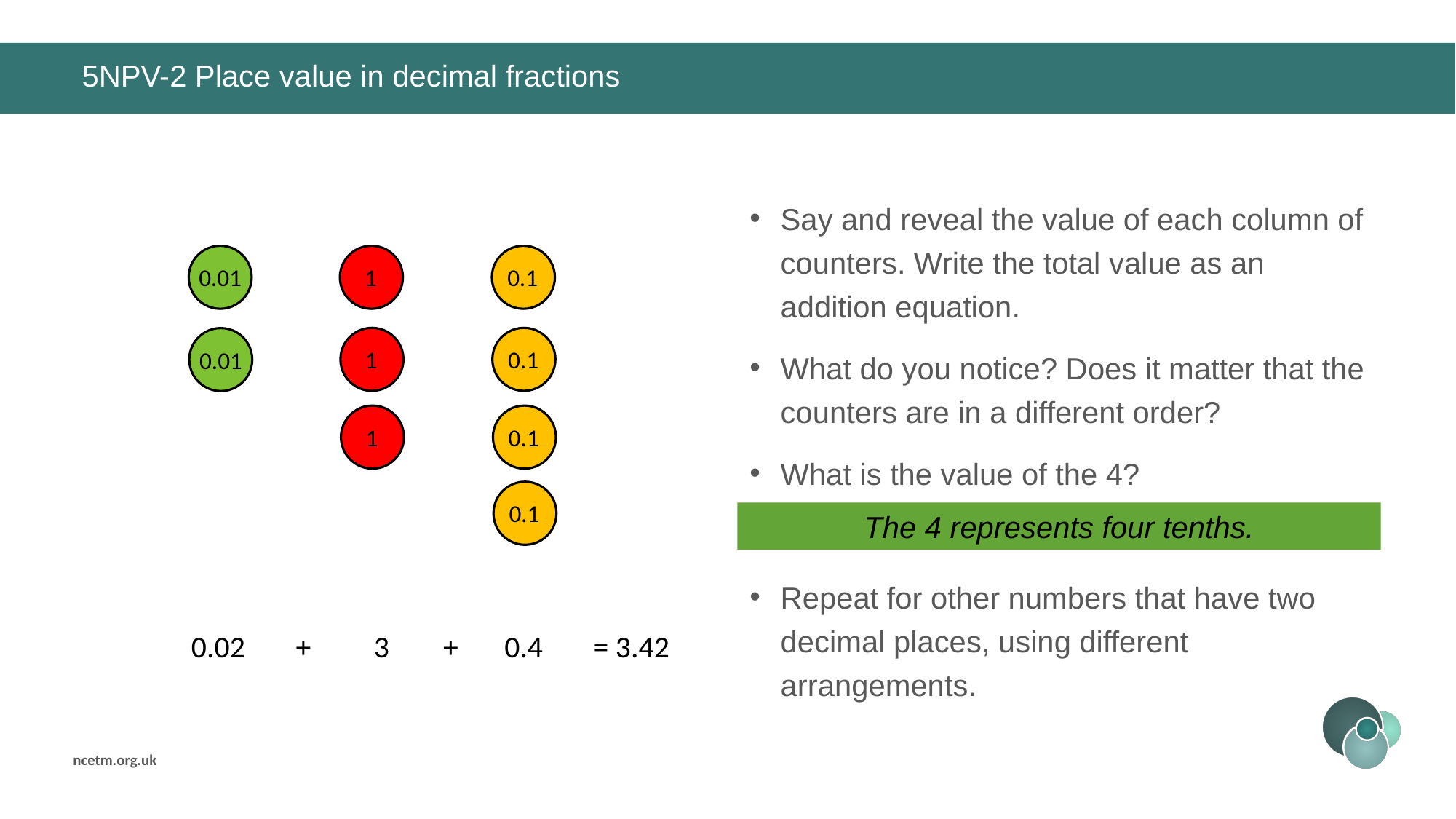

# 5NPV-2 Place value in decimal fractions
Say and reveal the value of each column of counters. Write the total value as an addition equation.
What do you notice? Does it matter that the counters are in a different order?
What is the value of the 4?

Repeat for other numbers that have two decimal places, using different arrangements.

0.01

0.01

1

1

1

0.1

0.1

0.1

0.1
The 4 represents four tenths.
0.02
+
+
= 3.42
0.4
3